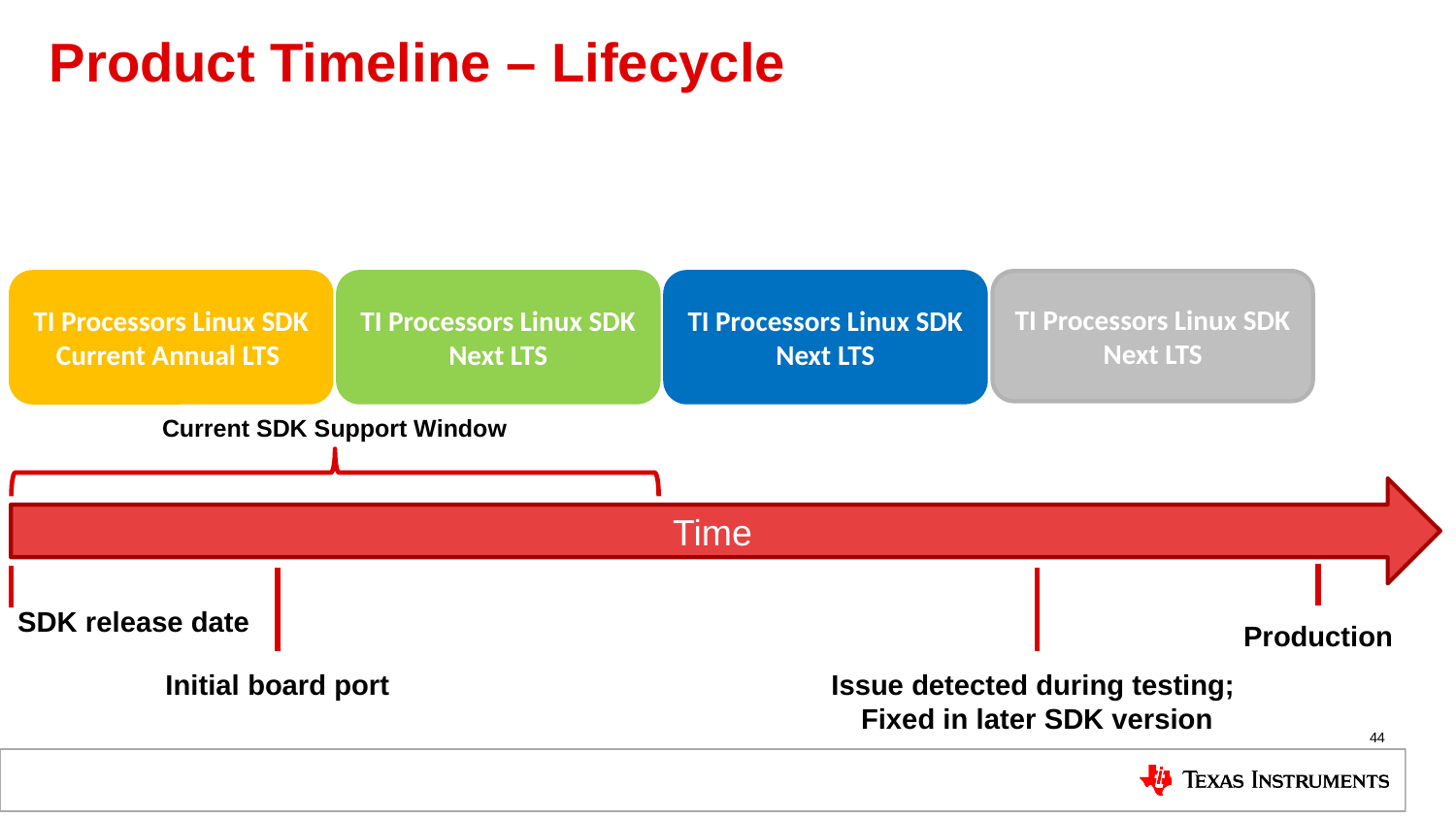

# Product Timeline – Lifecycle

TI Processors Linux SDK
Next LTS
TI Processors Linux SDK
Next LTS
TI Processors Linux SDK
Next LTS
TI Processors Linux SDK
Current Annual LTS
Current SDK Support Window
Time
SDK release date
Production
Initial board port
Issue detected during testing;
Fixed in later SDK version
44